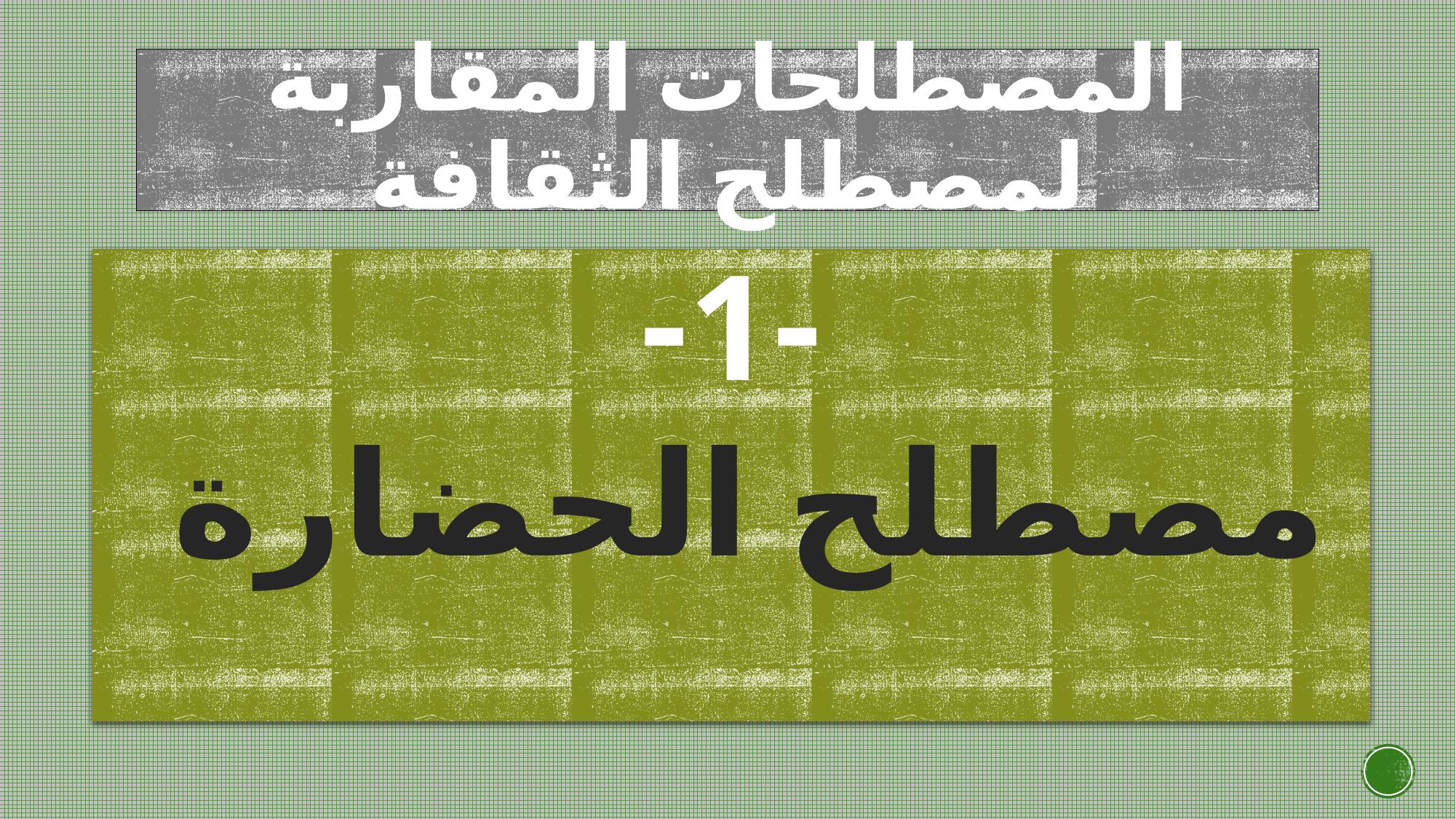

# المصطلحات المقاربة لمصطلح الثقافة
-1-
مصطلح الحضارة